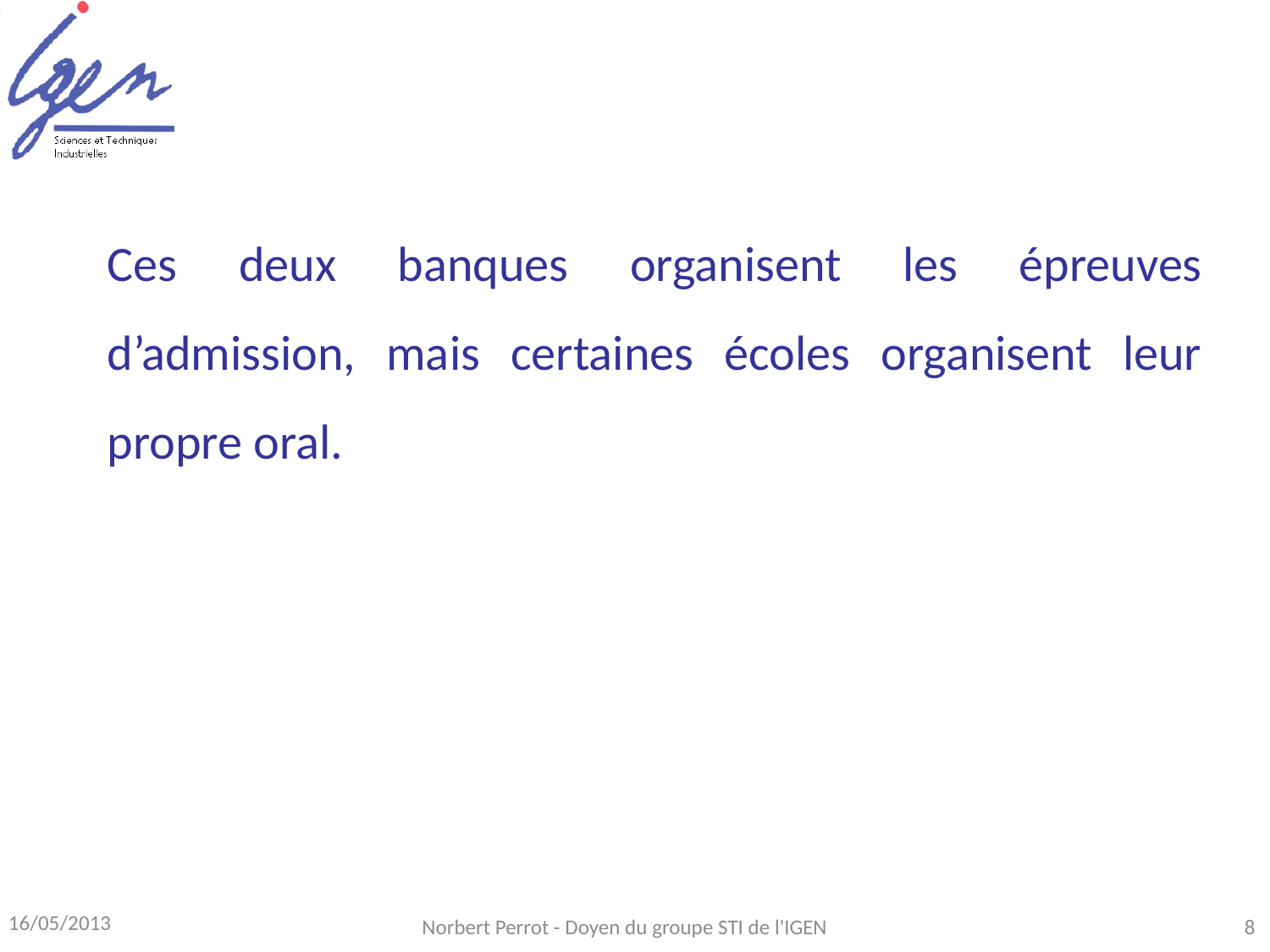

Ces deux banques organisent les épreuves d’admission, mais certaines écoles organisent leur propre oral.

16/05/2013
Norbert Perrot - Doyen du groupe STI de l'IGEN
8